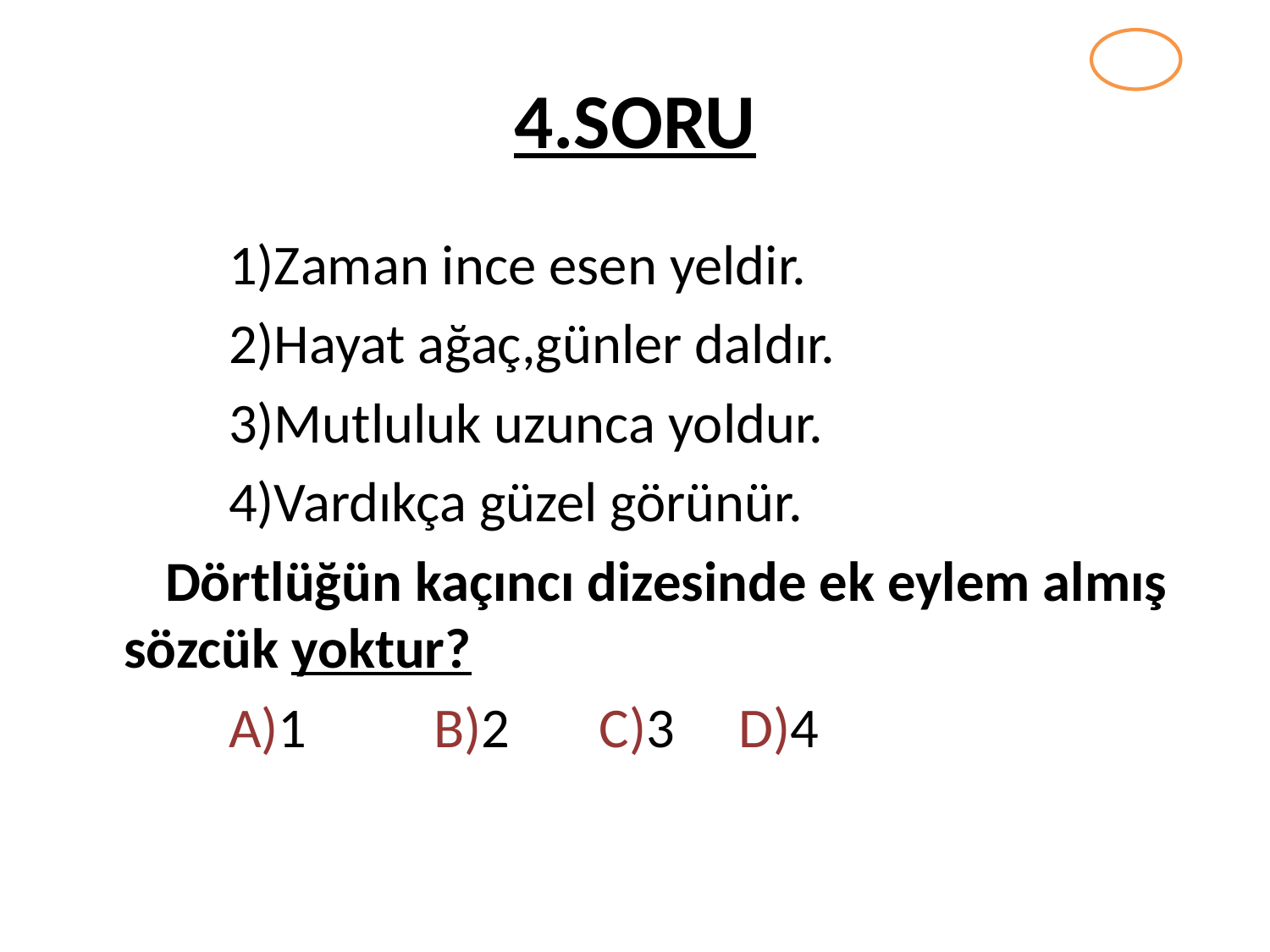

# 4.SORU
            1)Zaman ince esen yeldir.
            2)Hayat ağaç,günler daldır.
            3)Mutluluk uzunca yoldur.
            4)Vardıkça güzel görünür.
       Dörtlüğün kaçıncı dizesinde ek eylem almış sözcük yoktur?
            A)1          B)2       C)3     D)4